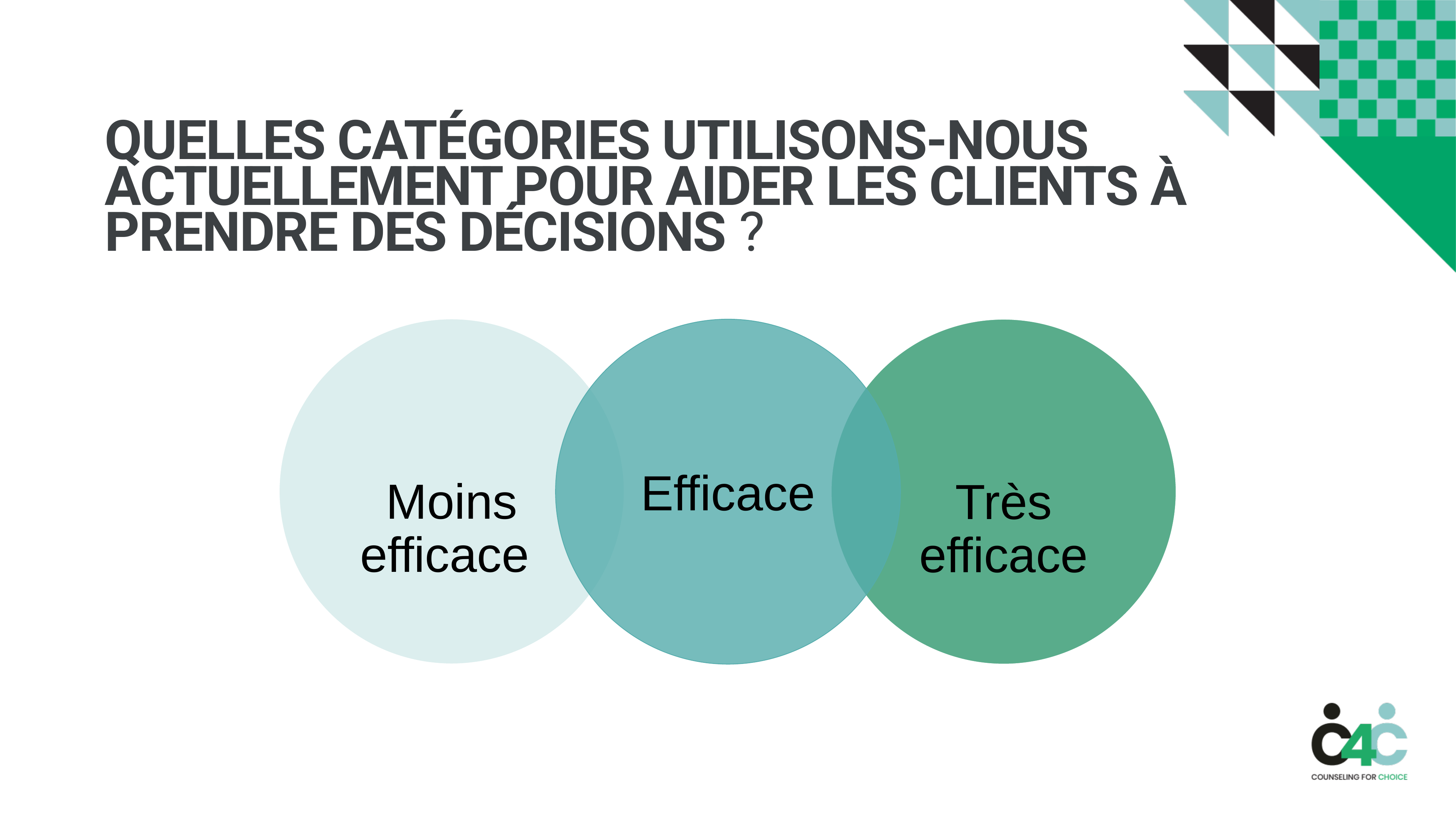

# Quelles catégories utilisons-nous actuellement pour aider les clients à prendre des décisions ?

Moins efficace

Très efficace

Efficace